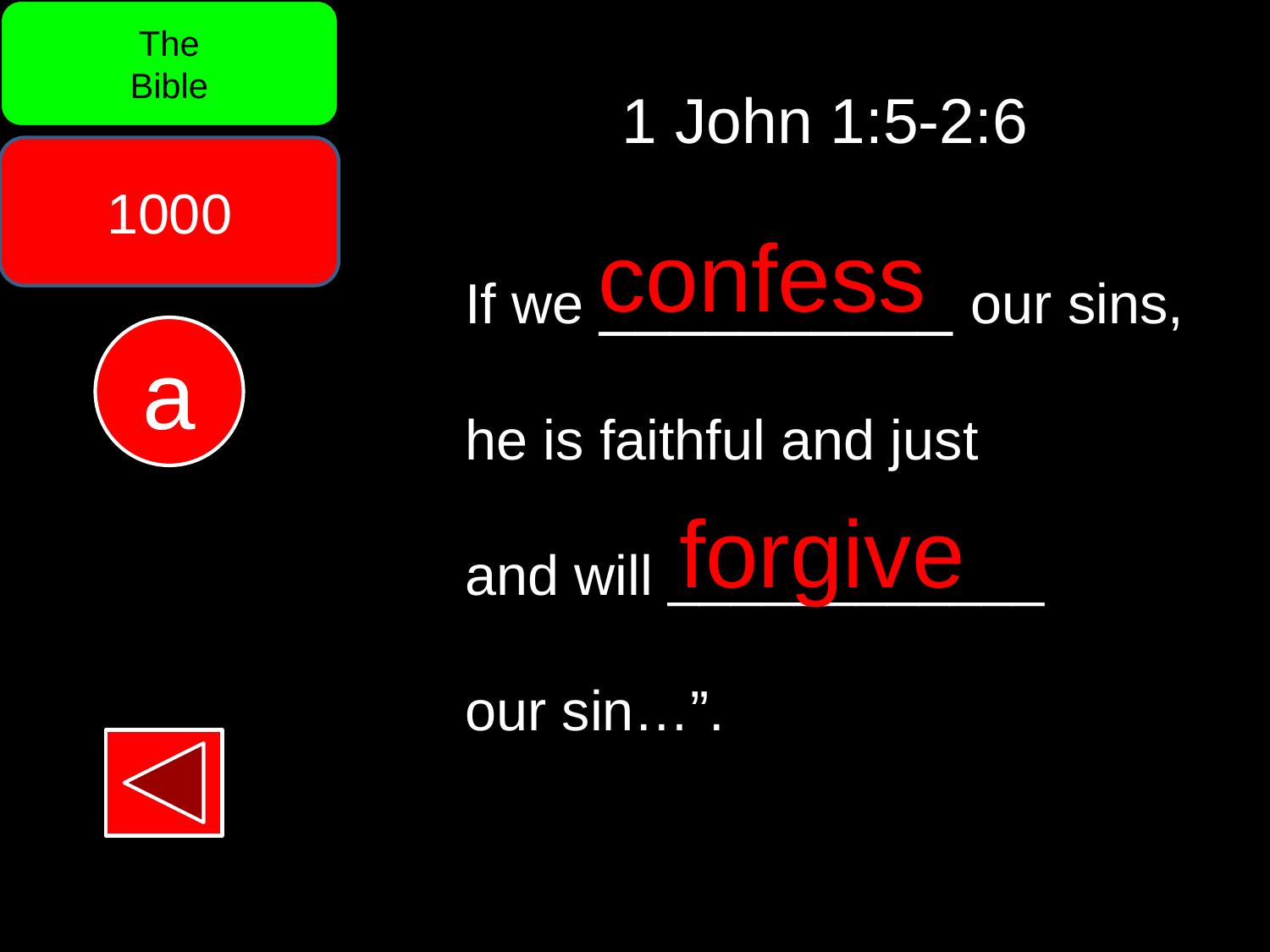

The
Bible
1 John 1:5-2:6
1000
confess
If we __________ our sins,

he is faithful and just

and will ____________

our sin…”.
a
forgive